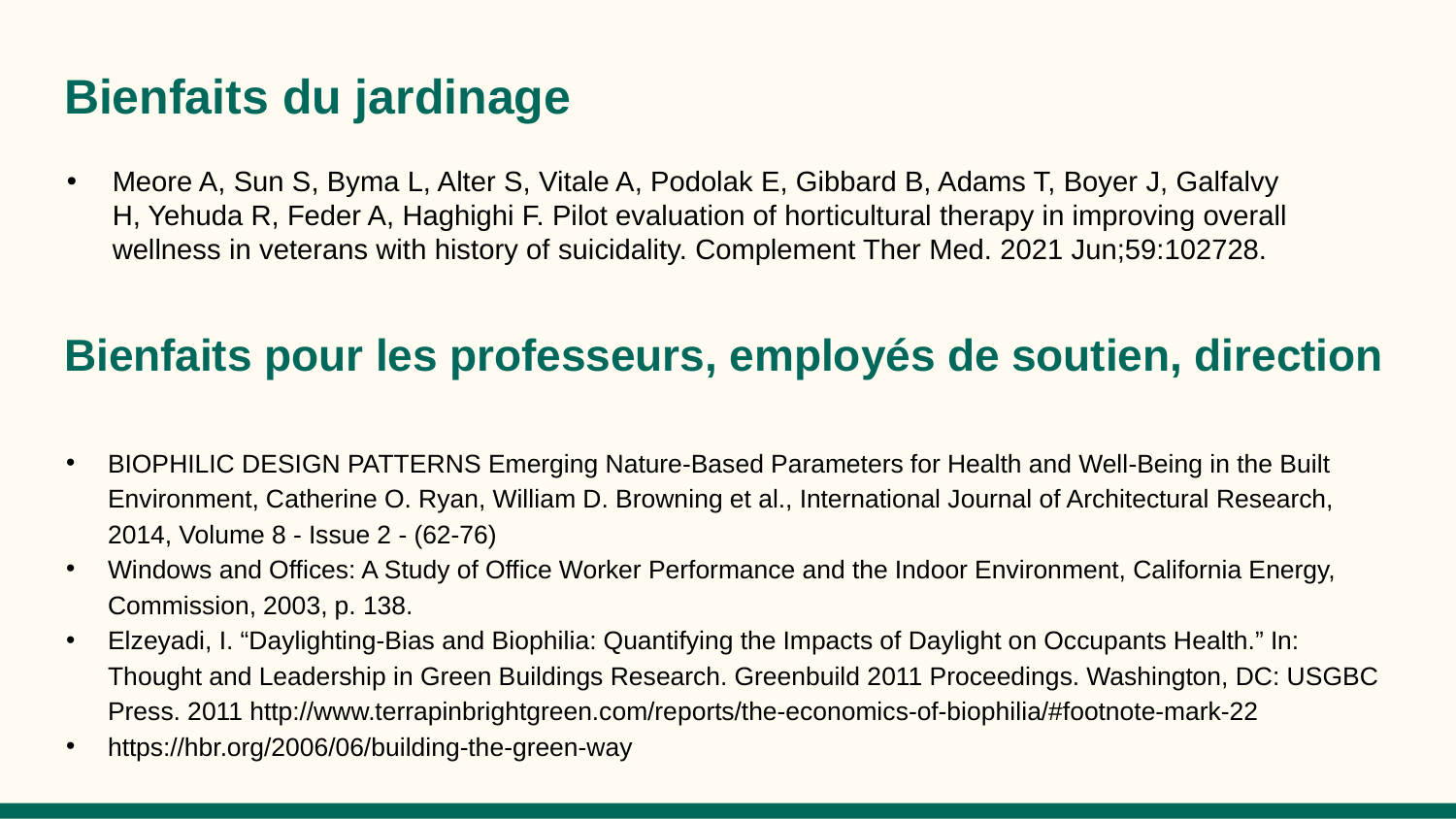

Bienfaits du jardinage
Meore A, Sun S, Byma L, Alter S, Vitale A, Podolak E, Gibbard B, Adams T, Boyer J, Galfalvy H, Yehuda R, Feder A, Haghighi F. Pilot evaluation of horticultural therapy in improving overall wellness in veterans with history of suicidality. Complement Ther Med. 2021 Jun;59:102728.
# Bienfaits pour les professeurs, employés de soutien, direction
BIOPHILIC DESIGN PATTERNS Emerging Nature-Based Parameters for Health and Well-Being in the Built Environment, Catherine O. Ryan, William D. Browning et al., International Journal of Architectural Research, 2014, Volume 8 - Issue 2 - (62-76)
Windows and Offices: A Study of Office Worker Performance and the Indoor Environment, California Energy, Commission, 2003, p. 138.
Elzeyadi, I. “Daylighting-Bias and Biophilia: Quantifying the Impacts of Daylight on Occupants Health.” In: Thought and Leadership in Green Buildings Research. Greenbuild 2011 Proceedings. Washington, DC: USGBC Press. 2011 http://www.terrapinbrightgreen.com/reports/the-economics-of-biophilia/#footnote-mark-22
https://hbr.org/2006/06/building-the-green-way